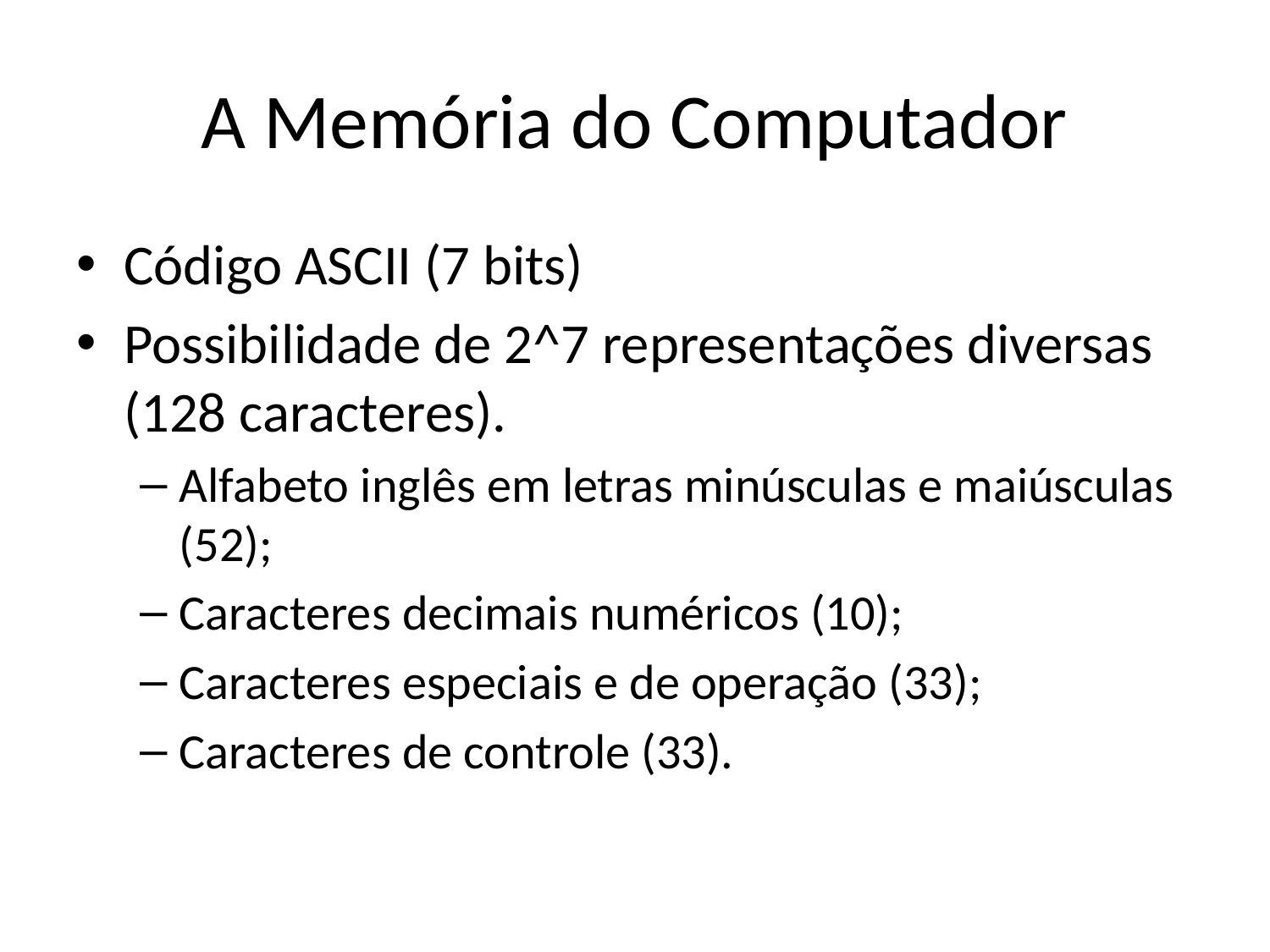

# A Memória do Computador
Código ASCII (7 bits)
Possibilidade de 2^7 representações diversas (128 caracteres).
Alfabeto inglês em letras minúsculas e maiúsculas (52);
Caracteres decimais numéricos (10);
Caracteres especiais e de operação (33);
Caracteres de controle (33).